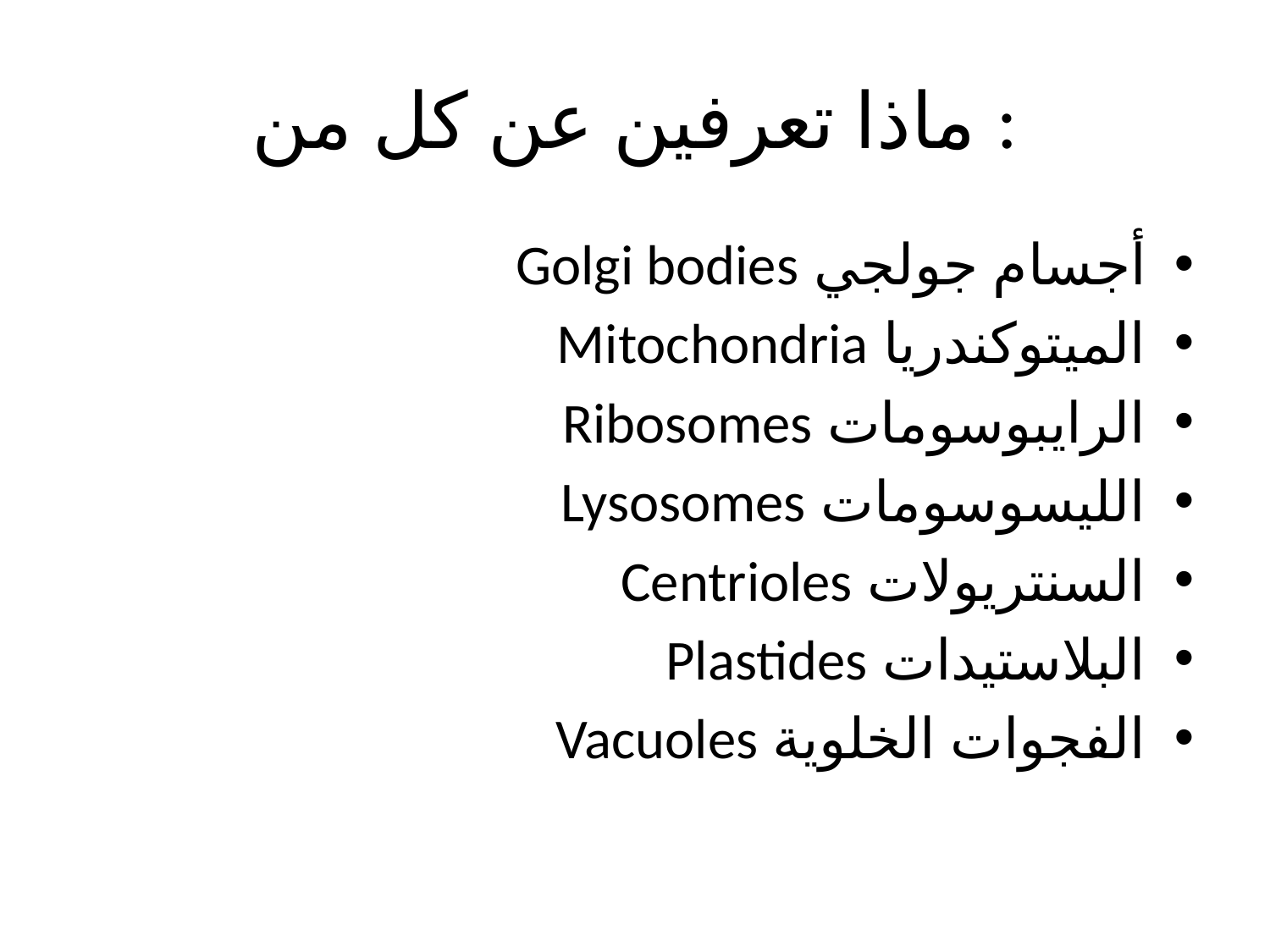

# ماذا تعرفين عن كل من :
أجسام جولجي Golgi bodies
الميتوكندريا Mitochondria
الرايبوسومات Ribosomes
الليسوسومات Lysosomes
السنتريولات Centrioles
البلاستيدات Plastides
الفجوات الخلوية Vacuoles